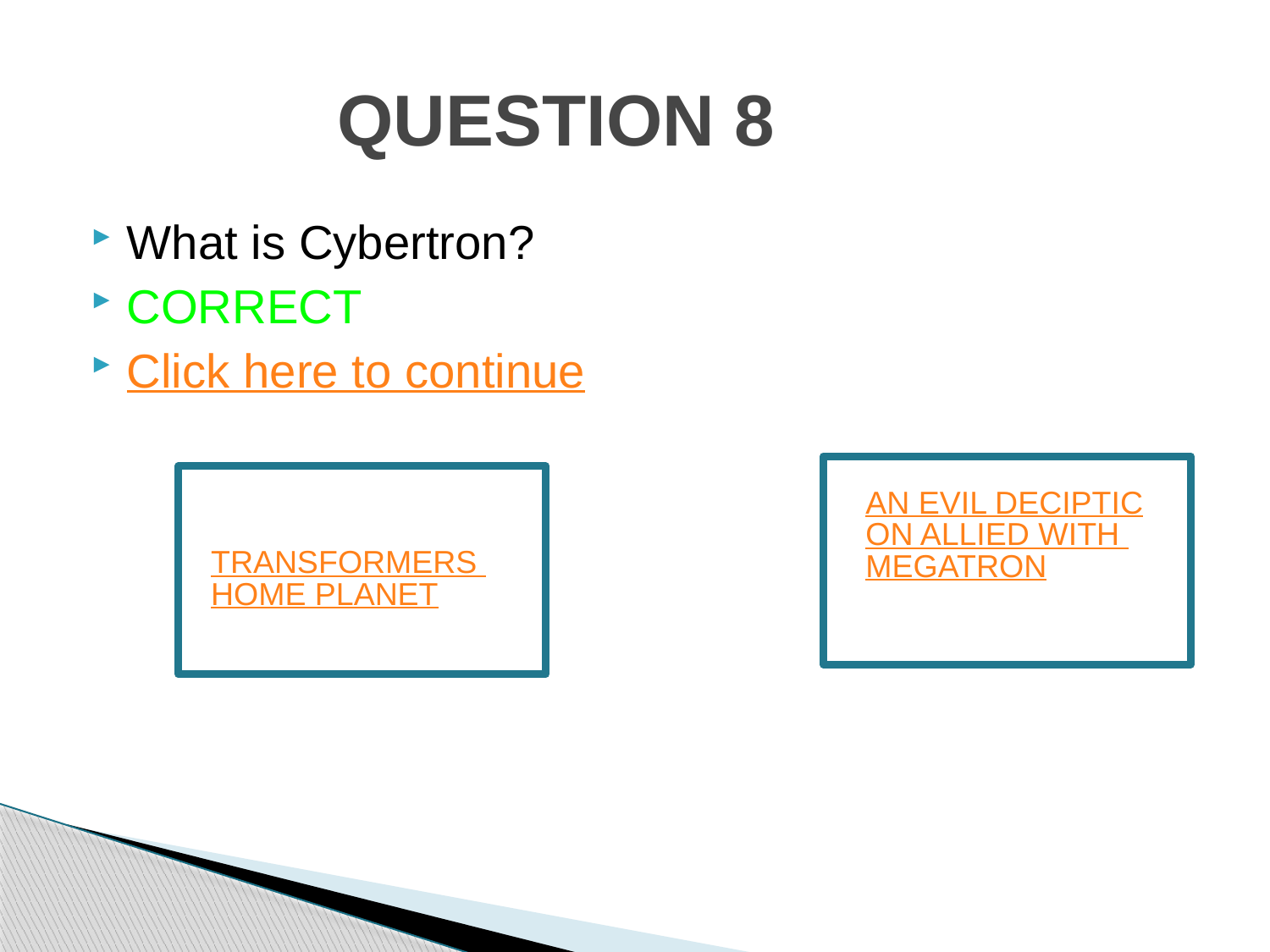

# QUESTION 8
What is Cybertron?
CORRECT
Click here to continue

AN EVIL DECIPTICON ALLIED WITH MEGATRON

TRANSFORMERS HOME PLANET